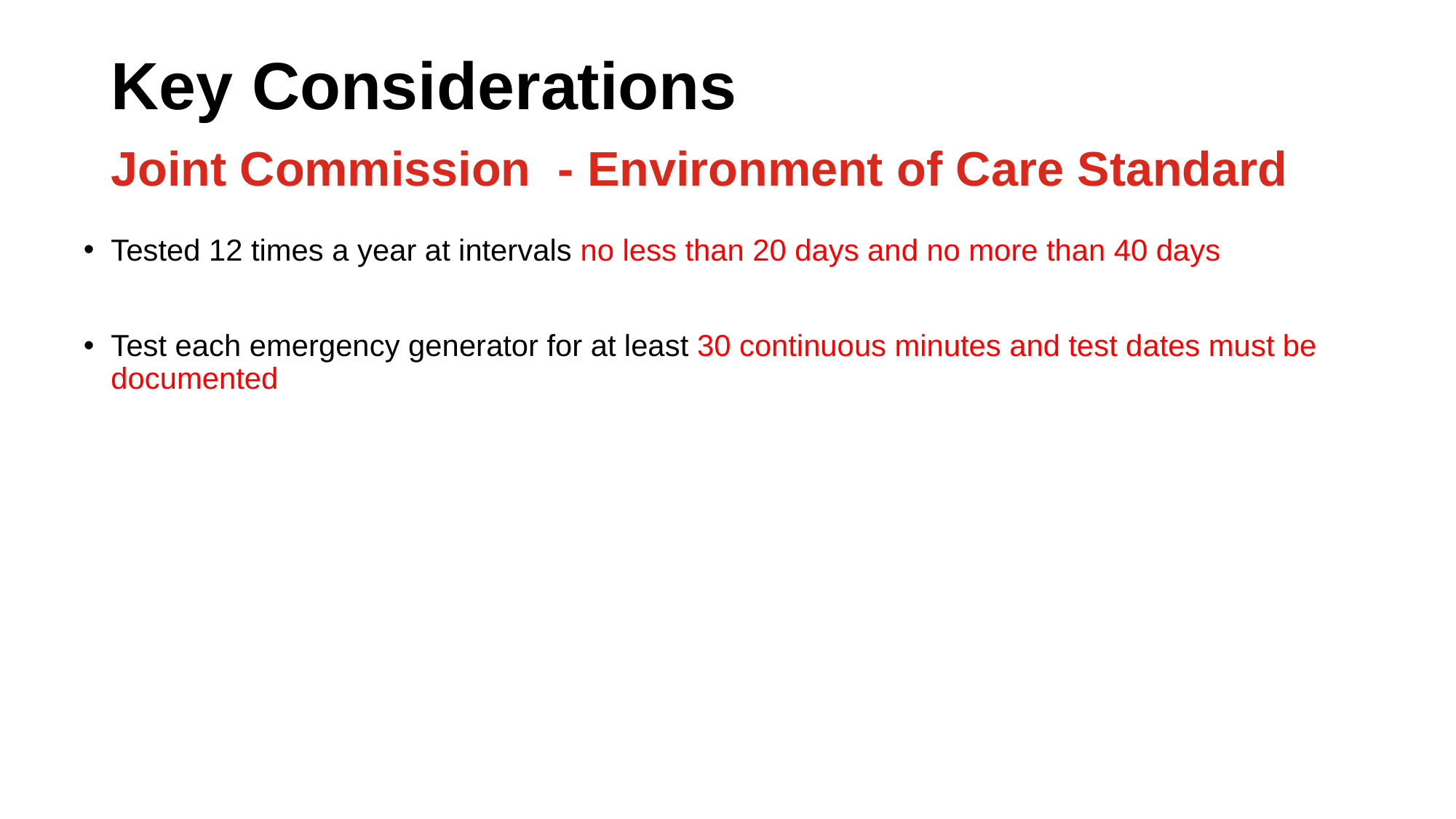

# Key Considerations Joint Commission  - Environment of Care Standard
Tested 12 times a year at intervals no less than 20 days and no more than 40 days

Test each emergency generator for at least 30 continuous minutes and test dates must be documented